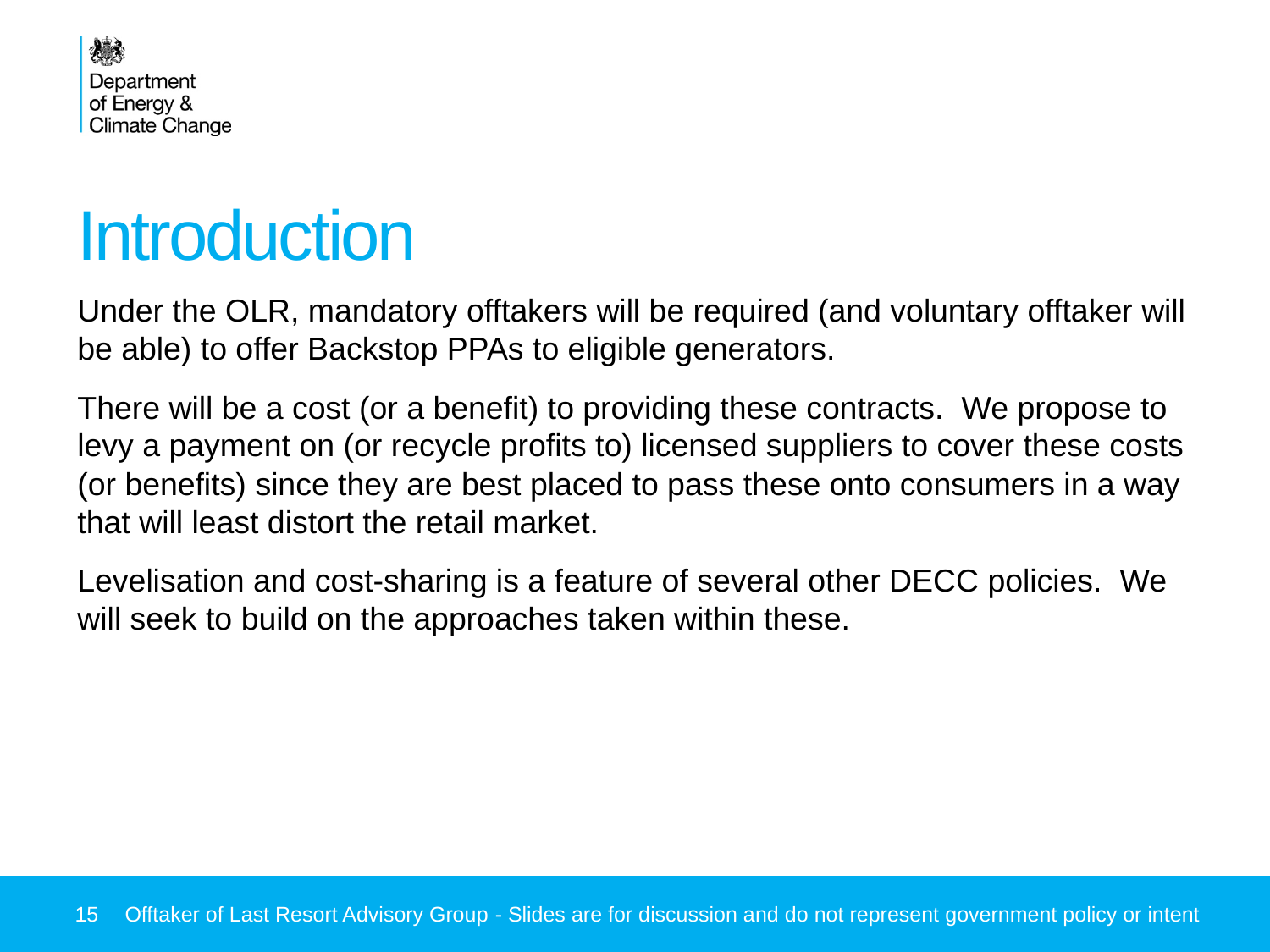

# Introduction
Under the OLR, mandatory offtakers will be required (and voluntary offtaker will be able) to offer Backstop PPAs to eligible generators.
There will be a cost (or a benefit) to providing these contracts.  We propose to levy a payment on (or recycle profits to) licensed suppliers to cover these costs (or benefits) since they are best placed to pass these onto consumers in a way that will least distort the retail market.
Levelisation and cost-sharing is a feature of several other DECC policies.  We will seek to build on the approaches taken within these.

15
Offtaker of Last Resort Advisory Group - Slides are for discussion and do not represent government policy or intent